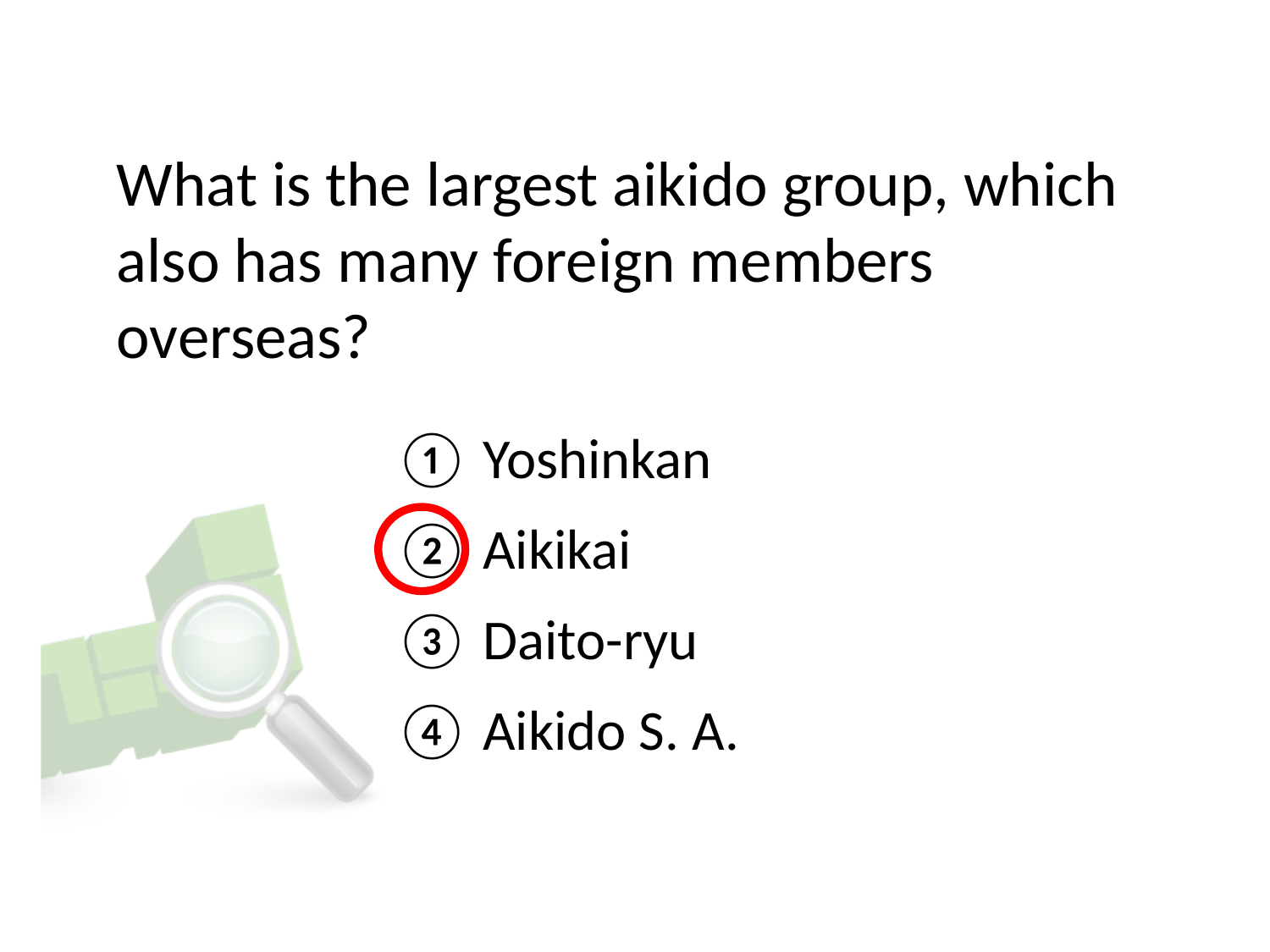

# What is the largest aikido group, which also has many foreign members overseas?
① Yoshinkan
② Aikikai
③ Daito-ryu
④ Aikido S. A.